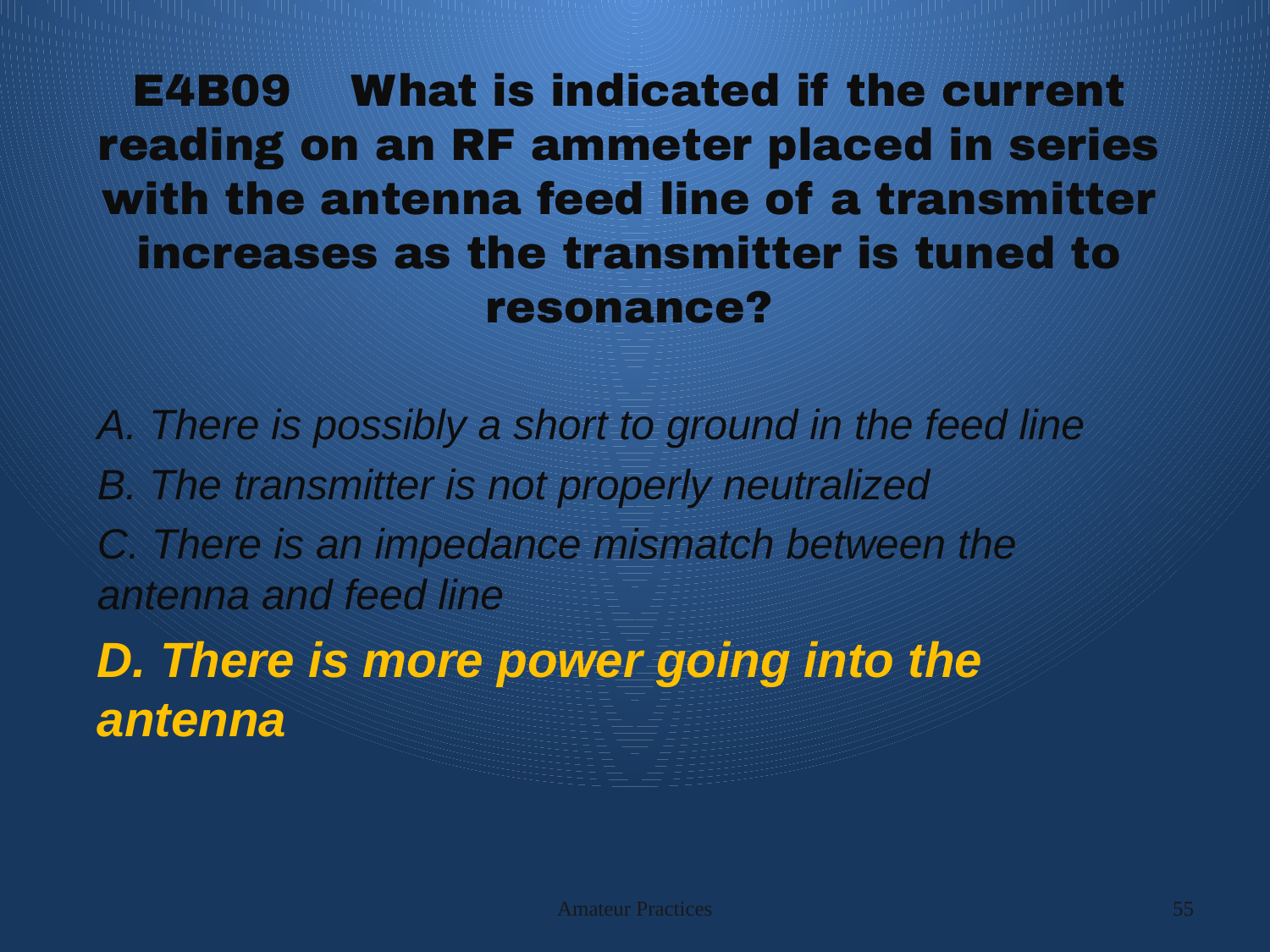

# E4B09    What is indicated if the current reading on an RF ammeter placed in series with the antenna feed line of a transmitter increases as the transmitter is tuned to resonance?
A. There is possibly a short to ground in the feed line
B. The transmitter is not properly neutralized
C. There is an impedance mismatch between the antenna and feed line
D. There is more power going into the antenna
Amateur Practices
55